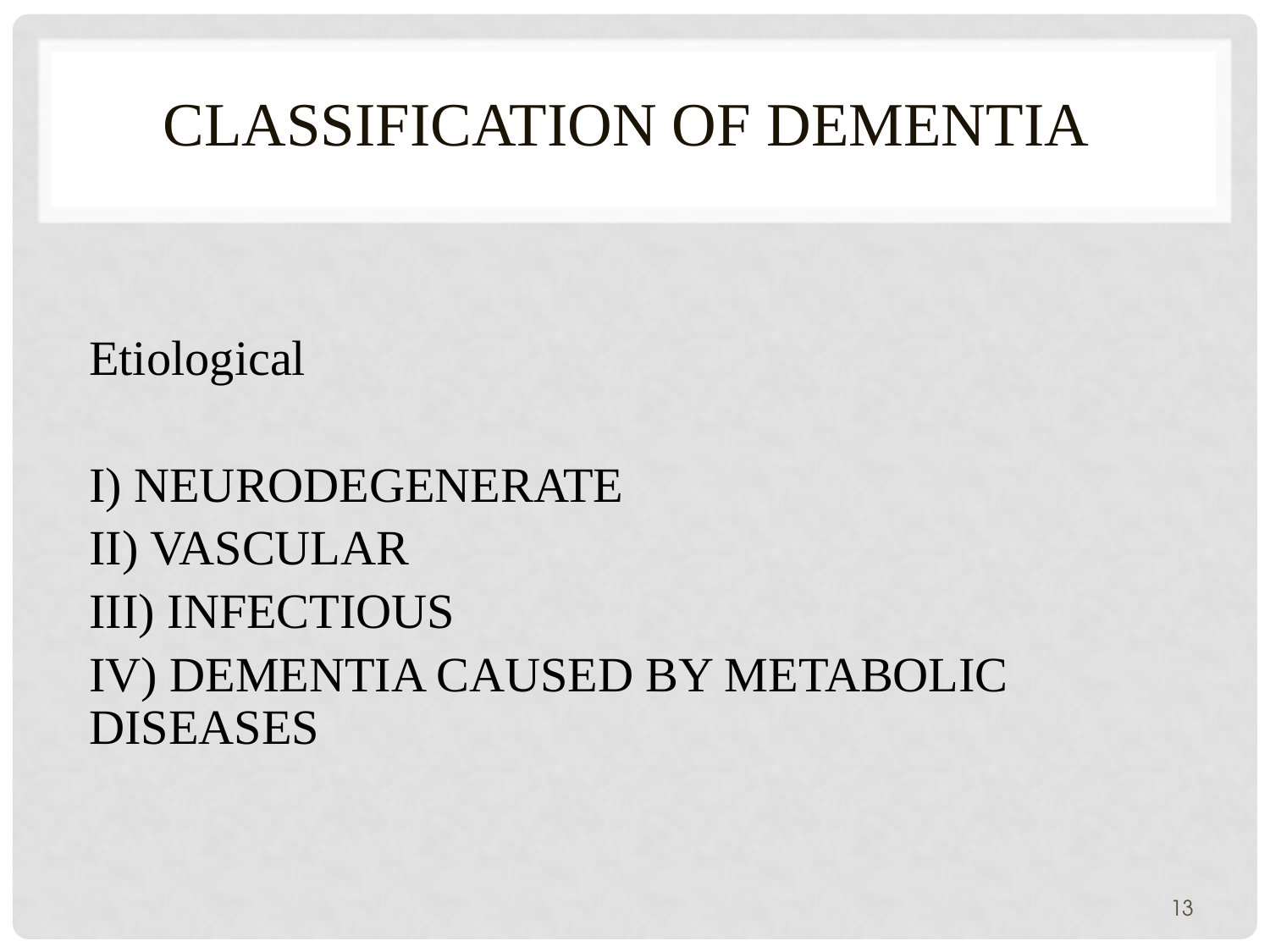

# CLASSIFICATION OF DEMENTIA
Etiological

I) NEURODEGENERATE
II) VASCULAR
III) INFECTIOUS
IV) DEMENTIA CAUSED BY METABOLIC DISEASES
13